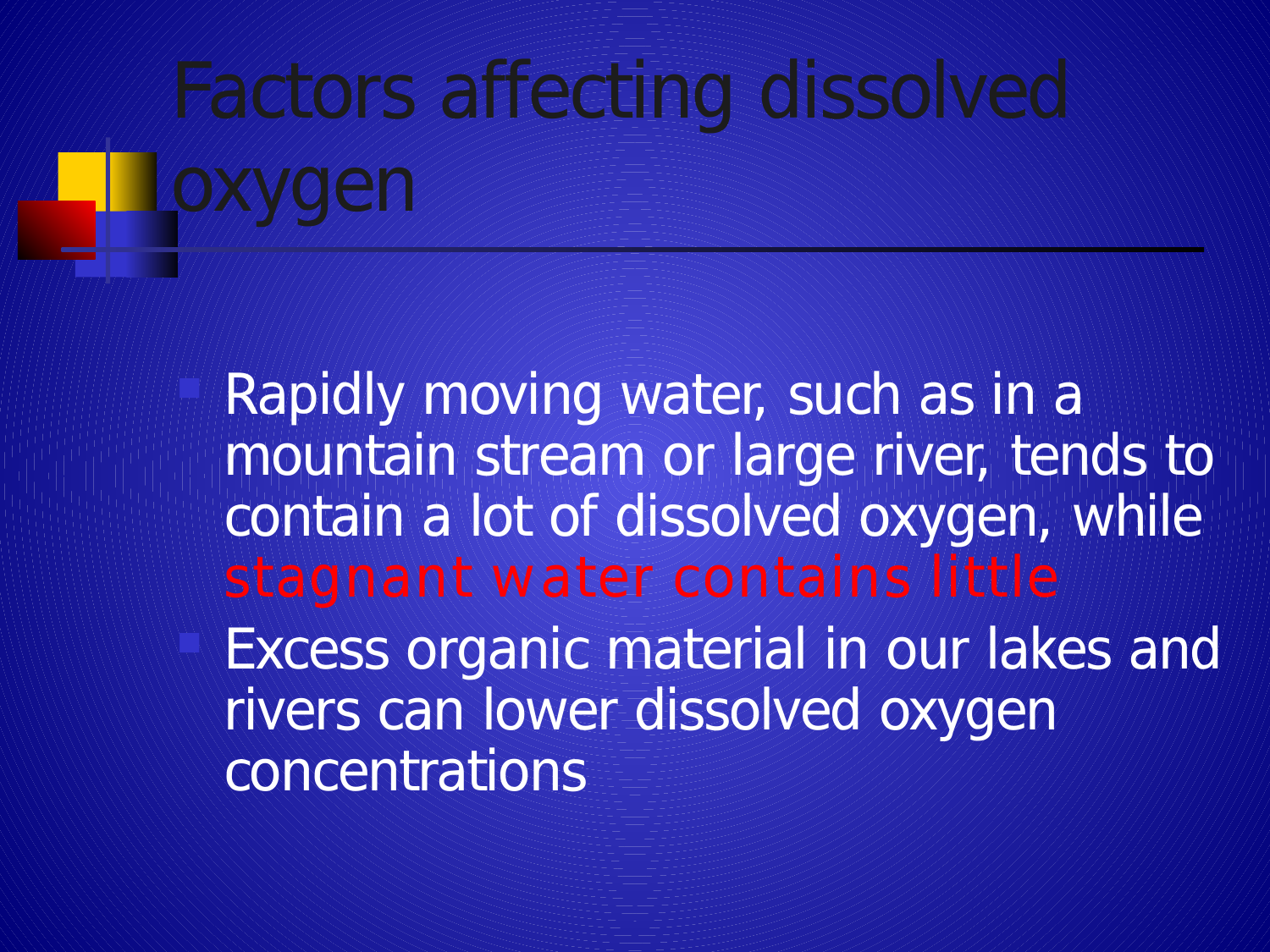

# Factors affecting dissolved oxygen

Rapidly moving water, such as in a mountain stream or large river, tends to contain a lot of dissolved oxygen, while stagnant water contains little
Excess organic material in our lakes and rivers can lower dissolved oxygen concentrations